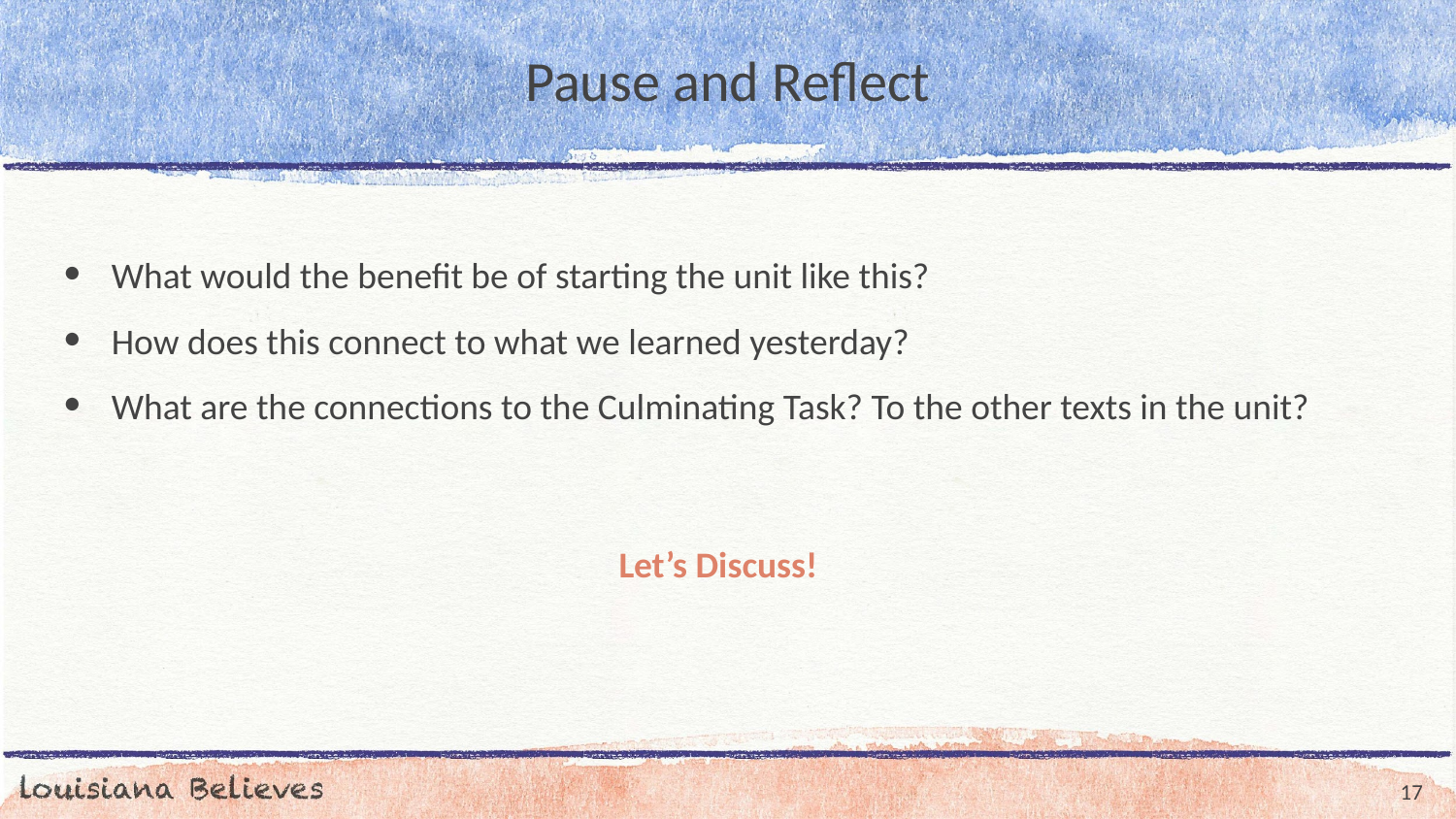

# Pause and Reflect
What would the benefit be of starting the unit like this?
How does this connect to what we learned yesterday?
What are the connections to the Culminating Task? To the other texts in the unit?
Let’s Discuss!